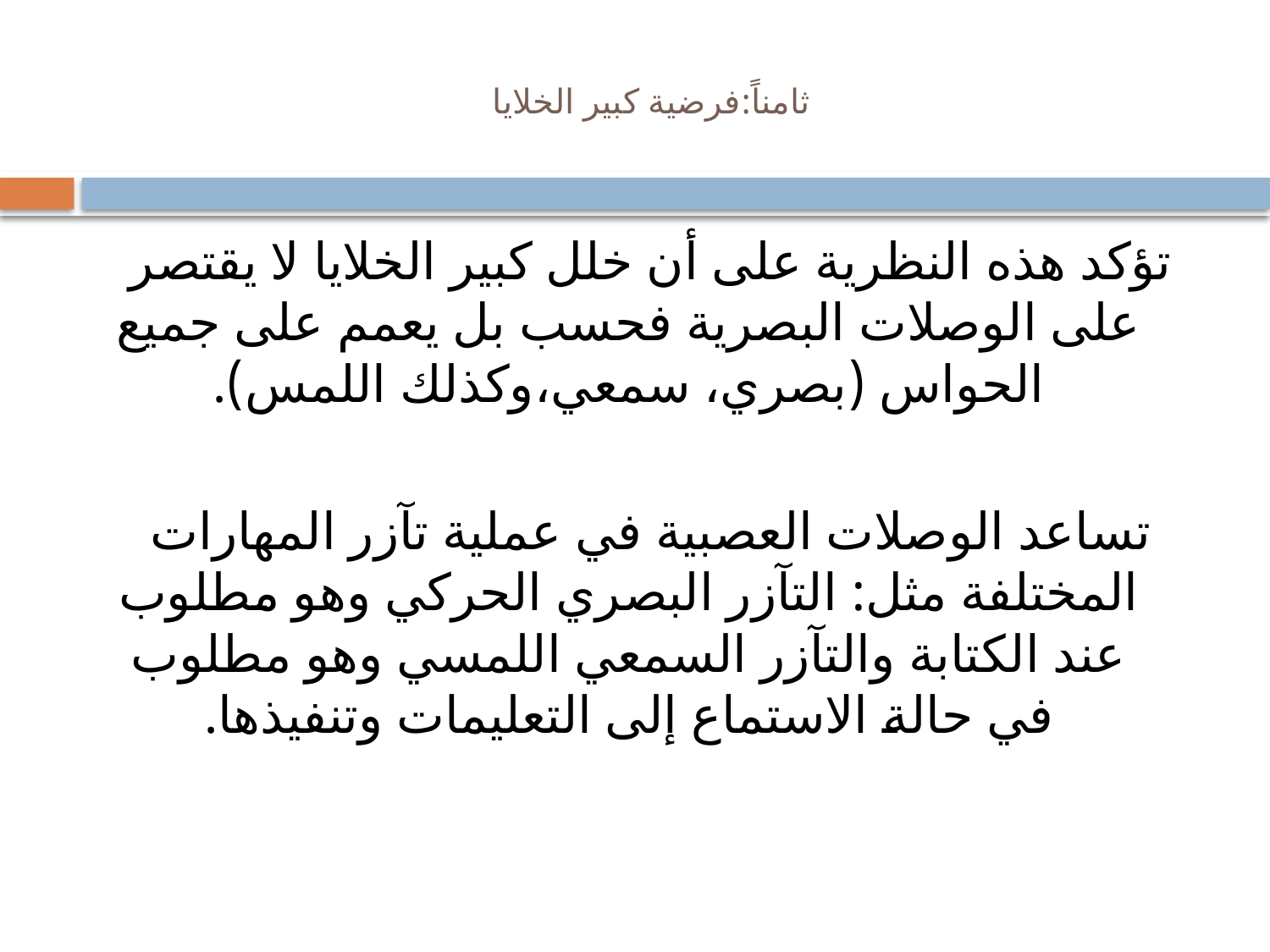

# ثامناً:فرضية كبير الخلايا
تؤكد هذه النظرية على أن خلل كبير الخلايا لا يقتصر على الوصلات البصرية فحسب بل يعمم على جميع الحواس (بصري، سمعي،وكذلك اللمس).

تساعد الوصلات العصبية في عملية تآزر المهارات المختلفة مثل: التآزر البصري الحركي وهو مطلوب عند الكتابة والتآزر السمعي اللمسي وهو مطلوب في حالة الاستماع إلى التعليمات وتنفيذها.